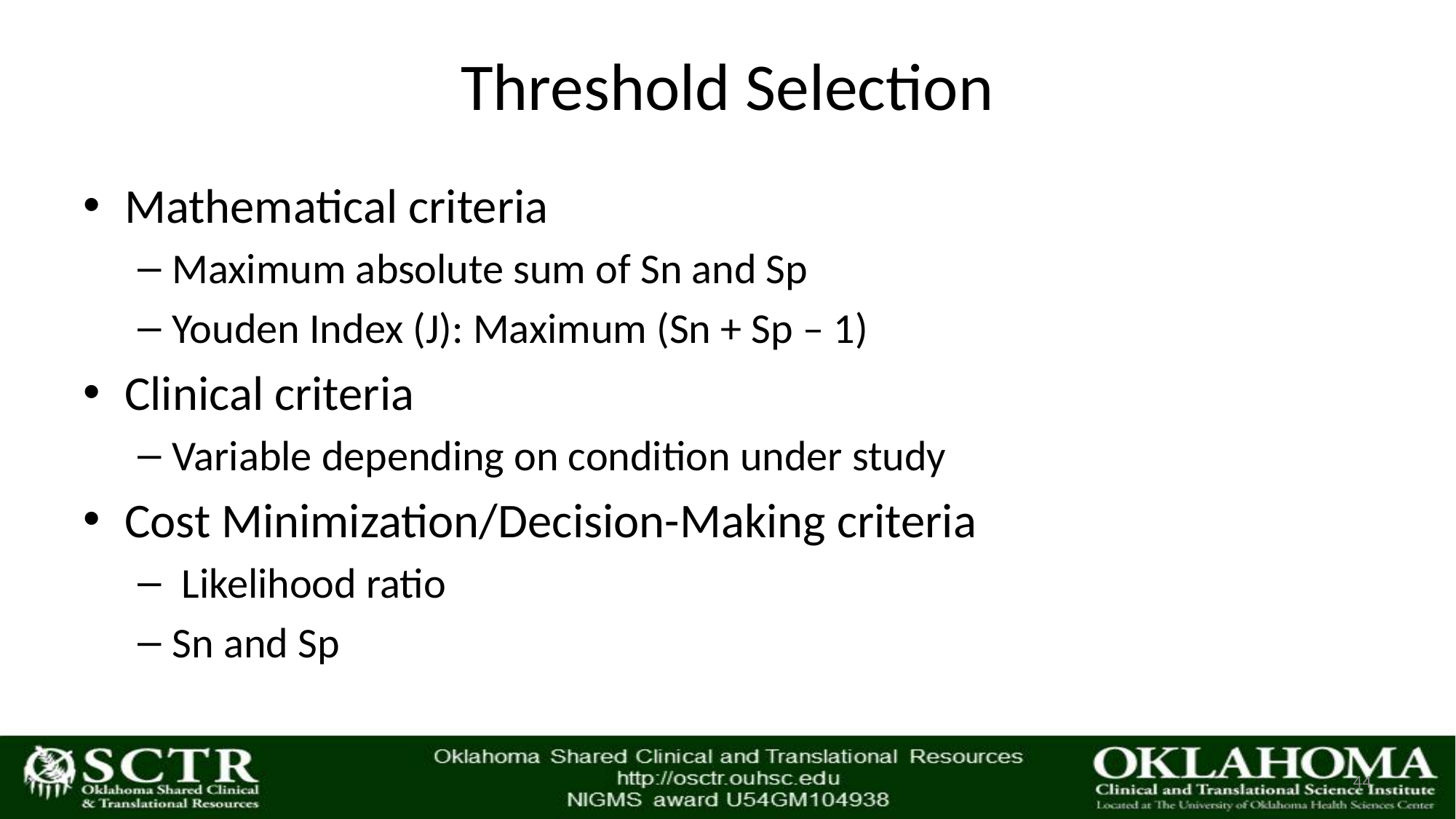

# Threshold Selection
Mathematical criteria
Maximum absolute sum of Sn and Sp
Youden Index (J): Maximum (Sn + Sp – 1)
Clinical criteria
Variable depending on condition under study
Cost Minimization/Decision-Making criteria
 Likelihood ratio
Sn and Sp

44